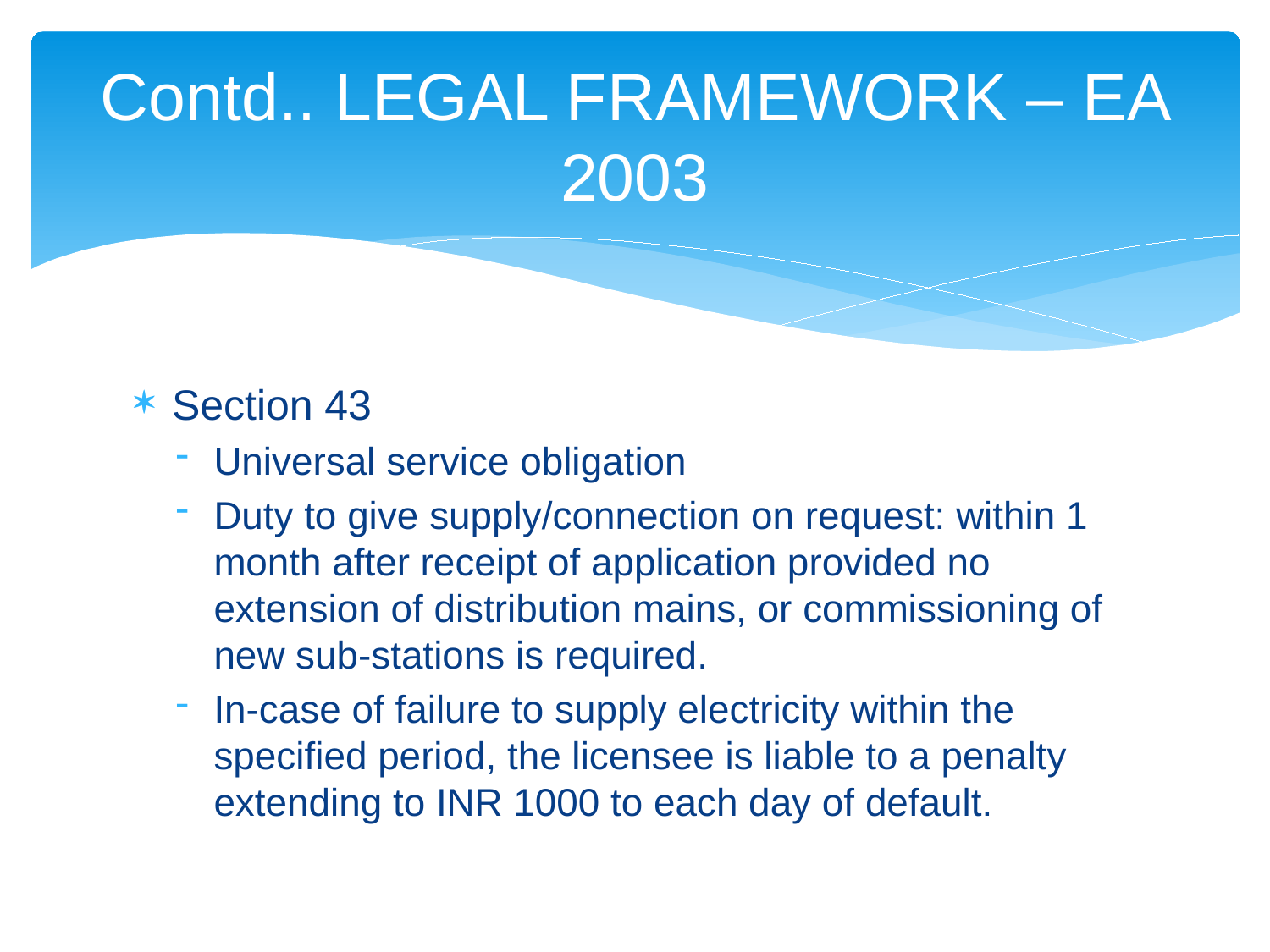

# Contd.. LEGAL FRAMEWORK – EA 2003
Section 43
Universal service obligation
Duty to give supply/connection on request: within 1 month after receipt of application provided no extension of distribution mains, or commissioning of new sub-stations is required.
In-case of failure to supply electricity within the specified period, the licensee is liable to a penalty extending to INR 1000 to each day of default.